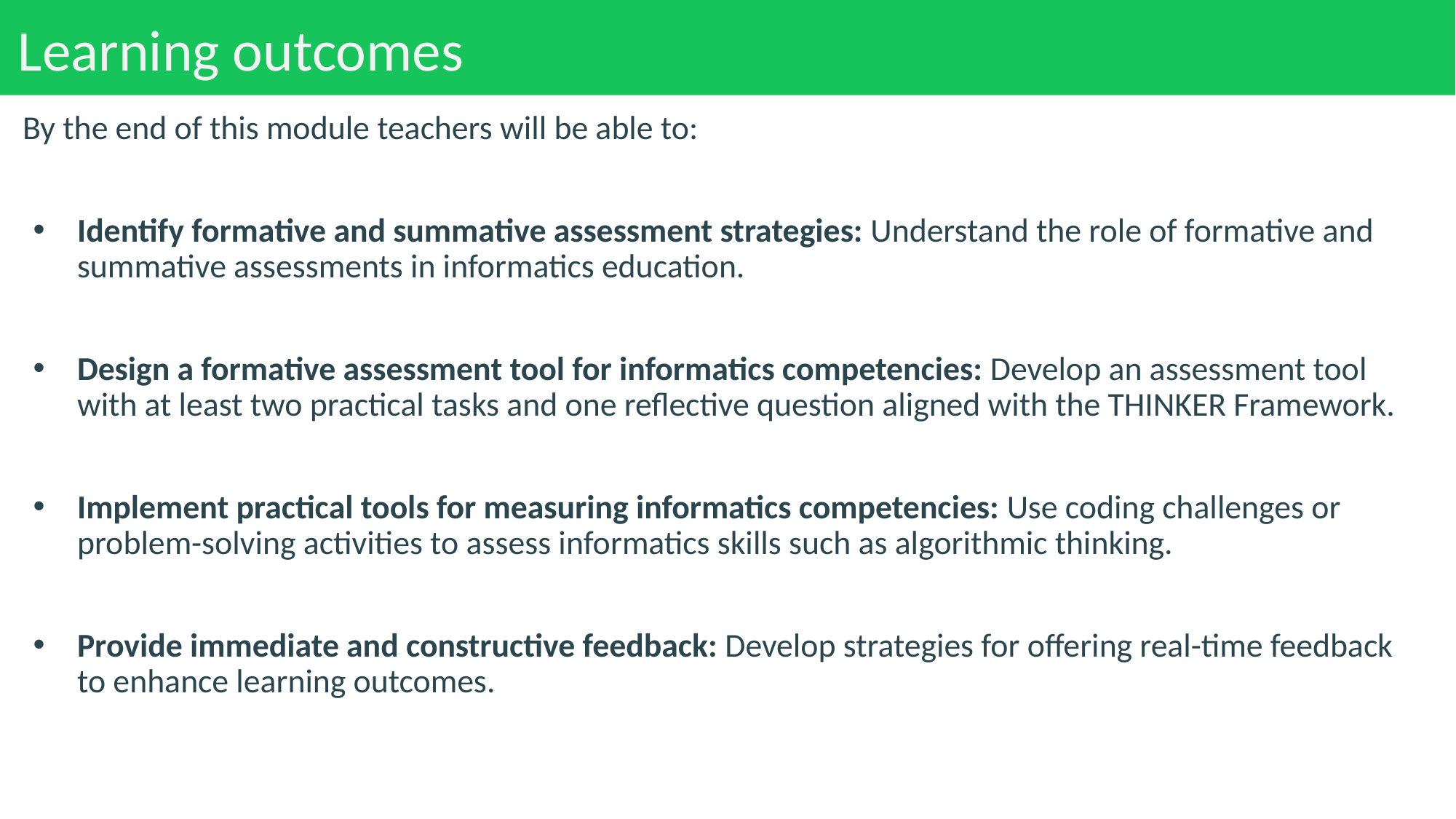

# Learning outcomes
By the end of this module teachers will be able to:

Identify formative and summative assessment strategies: Understand the role of formative and summative assessments in informatics education.

Design a formative assessment tool for informatics competencies: Develop an assessment tool with at least two practical tasks and one reflective question aligned with the THINKER Framework.

Implement practical tools for measuring informatics competencies: Use coding challenges or problem-solving activities to assess informatics skills such as algorithmic thinking.

Provide immediate and constructive feedback: Develop strategies for offering real-time feedback to enhance learning outcomes.